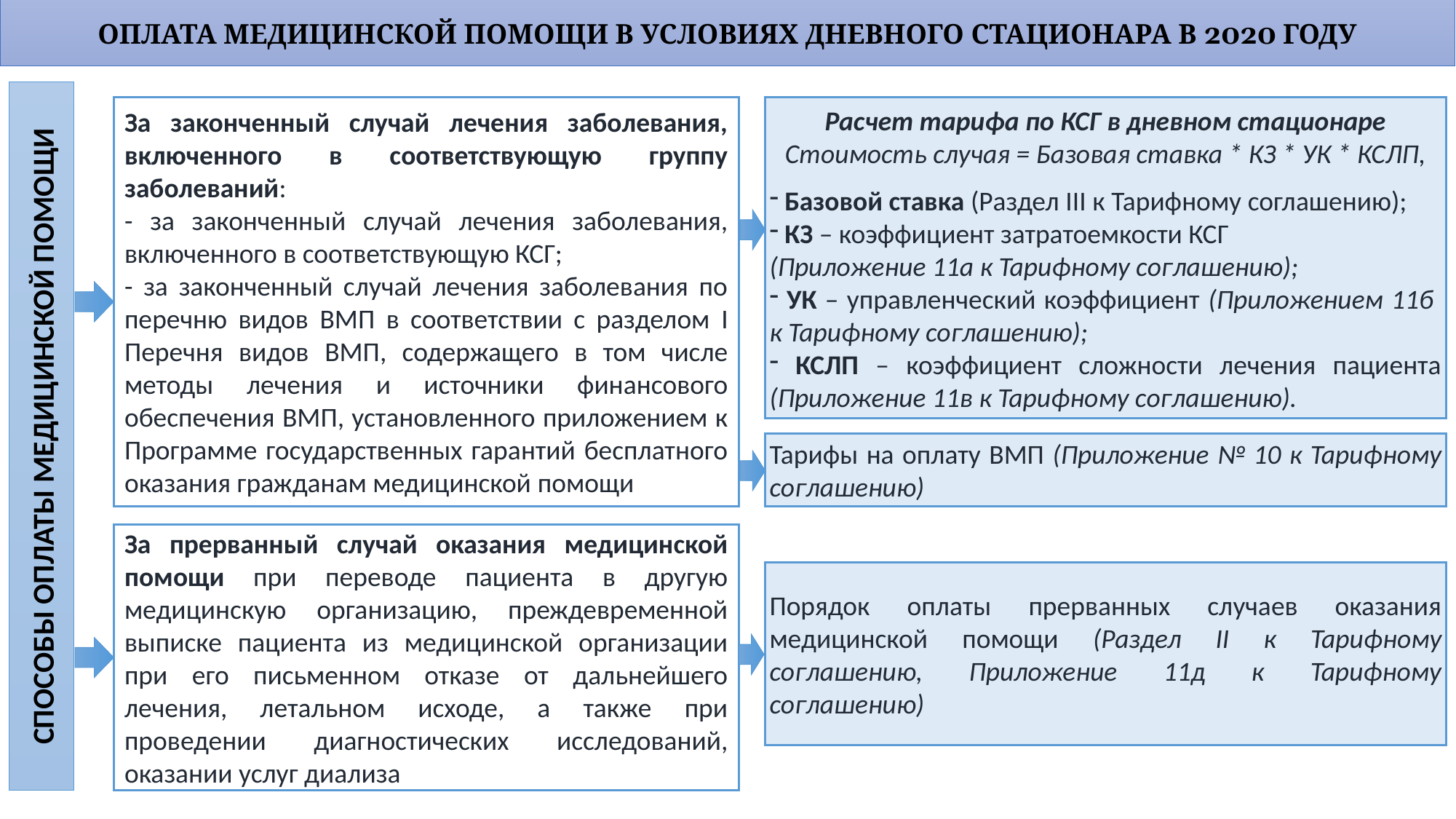

ОПЛАТА МЕДИЦИНСКОЙ ПОМОЩИ В УСЛОВИЯХ ДНЕВНОГО СТАЦИОНАРА В 2020 ГОДУ
СПОСОБЫ ОПЛАТЫ МЕДИЦИНСКОЙ ПОМОЩИ
Расчет тарифа по КСГ в дневном стационаре
Стоимость случая = Базовая ставка * КЗ * УК * КСЛП,

 Базовой ставка (Раздел III к Тарифному соглашению);
 КЗ – коэффициент затратоемкости КСГ
(Приложение 11а к Тарифному соглашению);
 УК – управленческий коэффициент (Приложением 11б
к Тарифному соглашению);
 КСЛП – коэффициент сложности лечения пациента (Приложение 11в к Тарифному соглашению).
За законченный случай лечения заболевания, включенного в соответствующую группу заболеваний:
- за законченный случай лечения заболевания, включенного в соответствующую КСГ;
- за законченный случай лечения заболевания по перечню видов ВМП в соответствии с разделом I Перечня видов ВМП, содержащего в том числе методы лечения и источники финансового обеспечения ВМП, установленного приложением к Программе государственных гарантий бесплатного оказания гражданам медицинской помощи

Тарифы на оплату ВМП (Приложение № 10 к Тарифному соглашению)

За прерванный случай оказания медицинской помощи при переводе пациента в другую медицинскую организацию, преждевременной выписке пациента из медицинской организации при его письменном отказе от дальнейшего лечения, летальном исходе, а также при проведении диагностических исследований, оказании услуг диализа
Порядок оплаты прерванных случаев оказания медицинской помощи (Раздел II к Тарифному соглашению, Приложение 11д к Тарифному соглашению)